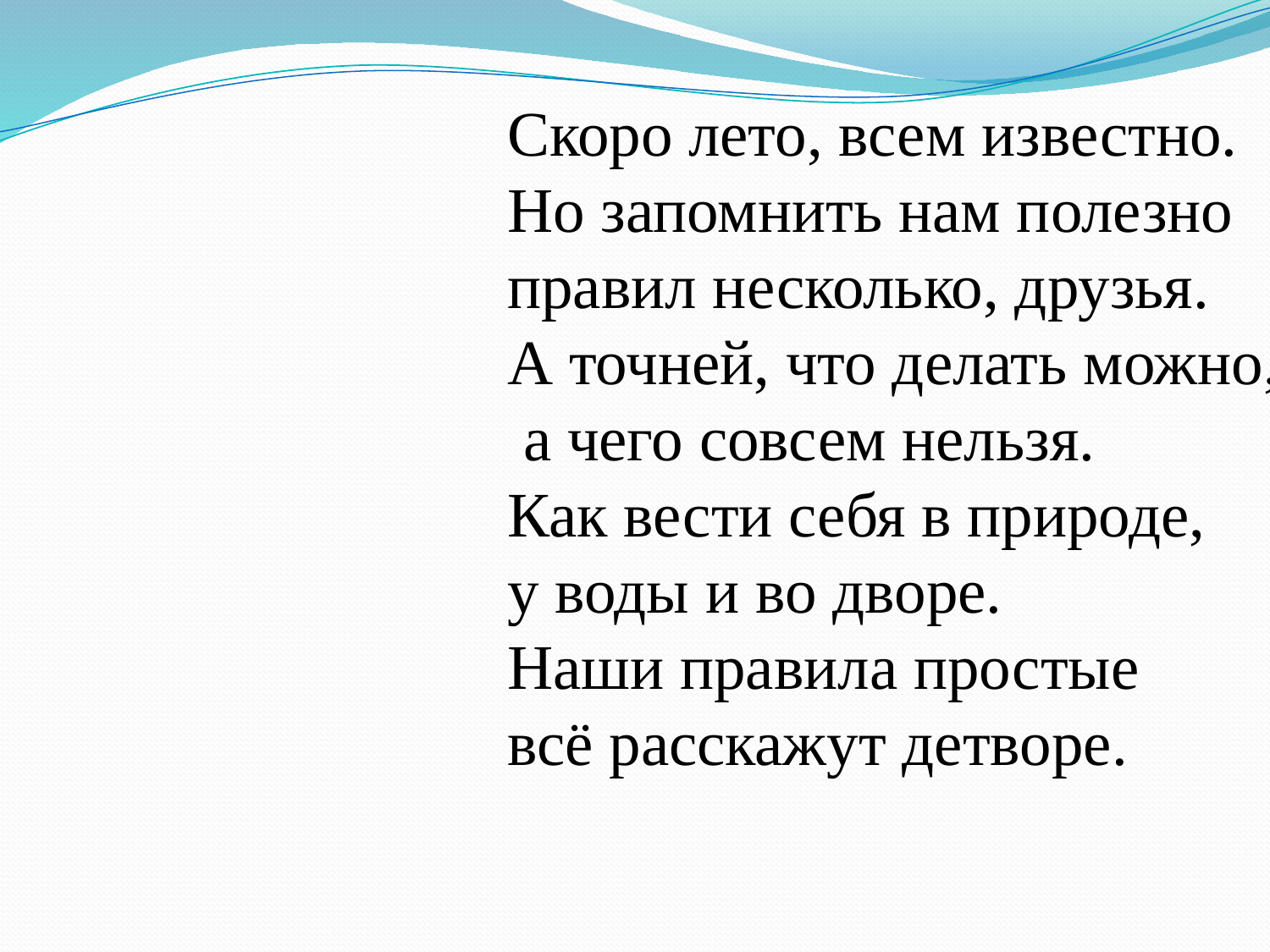

Скоро лето, всем известно.
Но запомнить нам полезно
правил несколько, друзья.
А точней, что делать можно,
 а чего совсем нельзя.
Как вести себя в природе,
у воды и во дворе.
Наши правила простые
всё расскажут детворе.